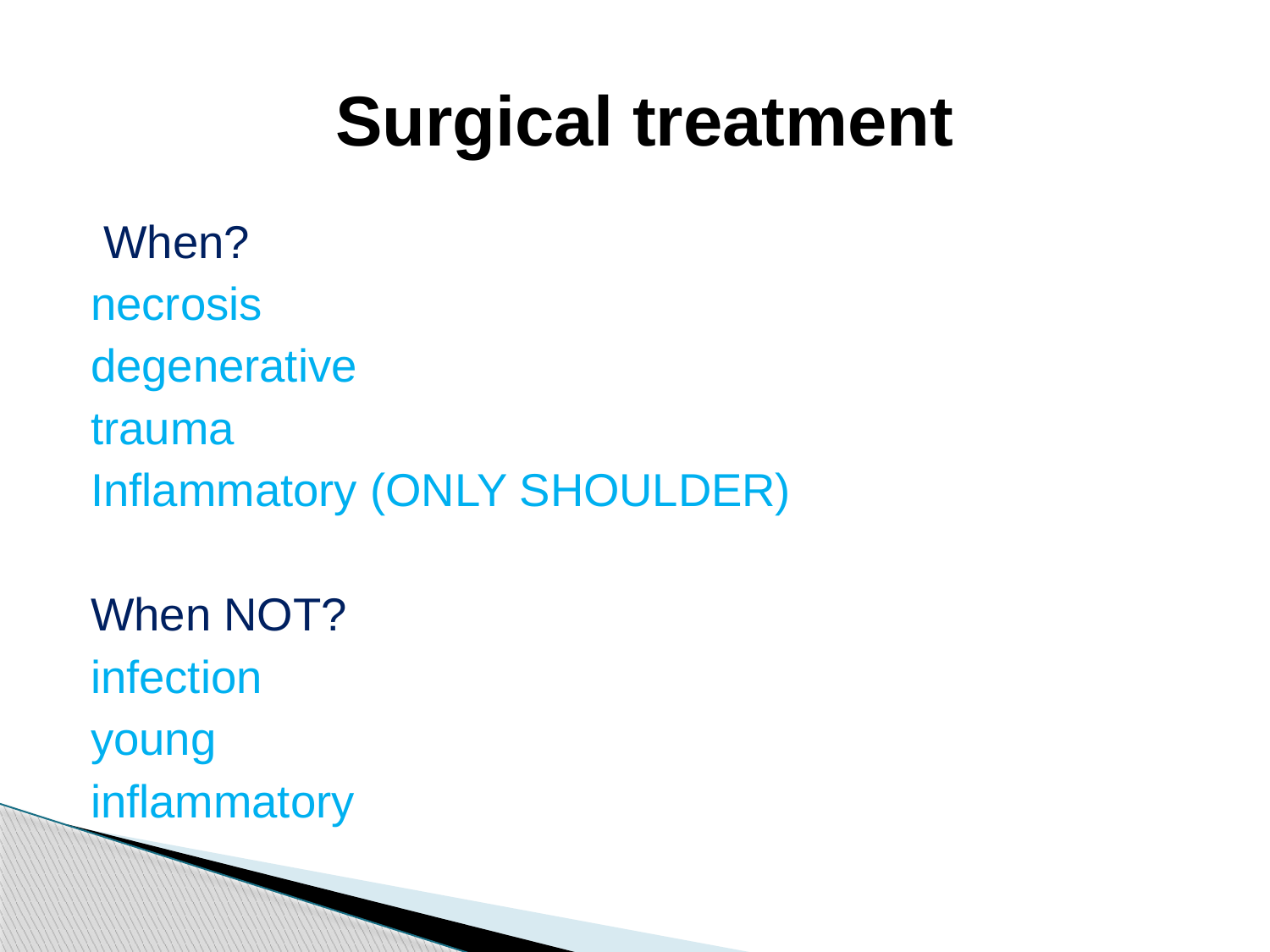

# Surgical treatment
 When?
necrosis
degenerative
trauma
Inflammatory (ONLY SHOULDER)

When NOT?
infection
young
inflammatory